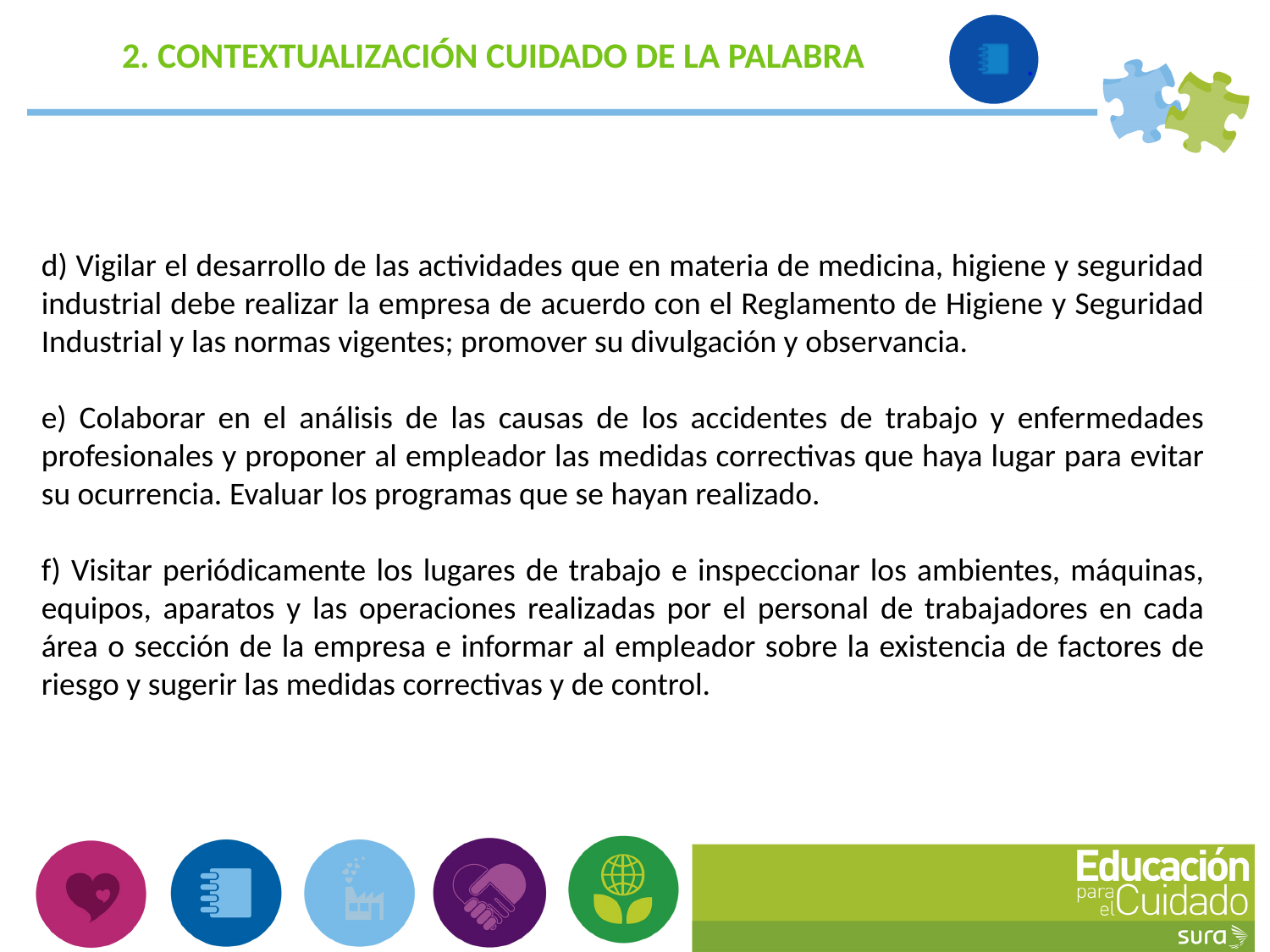

2. CONTEXTUALIZACIÓN CUIDADO DE LA PALABRA

d) Vigilar el desarrollo de las actividades que en materia de medicina, higiene y seguridad industrial debe realizar la empresa de acuerdo con el Reglamento de Higiene y Seguridad Industrial y las normas vigentes; promover su divulgación y observancia.

e) Colaborar en el análisis de las causas de los accidentes de trabajo y enfermedades profesionales y proponer al empleador las medidas correctivas que haya lugar para evitar su ocurrencia. Evaluar los programas que se hayan realizado.

f) Visitar periódicamente los lugares de trabajo e inspeccionar los ambientes, máquinas, equipos, aparatos y las operaciones realizadas por el personal de trabajadores en cada área o sección de la empresa e informar al empleador sobre la existencia de factores de riesgo y sugerir las medidas correctivas y de control.